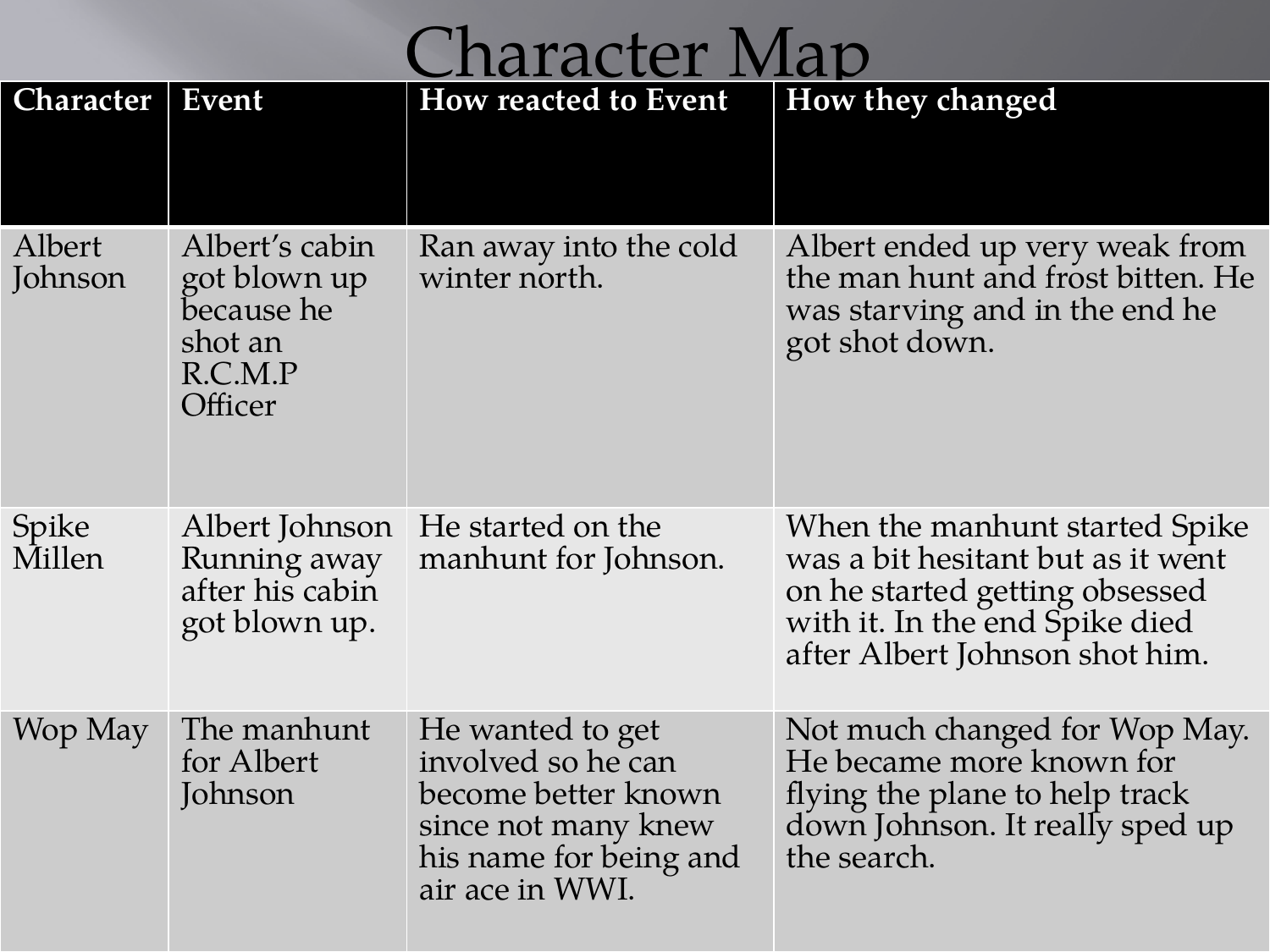

Character Map

| Character | Event | How reacted to Event | How they changed |
| --- | --- | --- | --- |
| Albert Johnson | Albert’s cabin got blown up because he shot an R.C.M.P Officer | Ran away into the cold winter north. | Albert ended up very weak from the man hunt and frost bitten. He was starving and in the end he got shot down. |
| Spike Millen | Albert Johnson Running away after his cabin got blown up. | He started on the manhunt for Johnson. | When the manhunt started Spike was a bit hesitant but as it went on he started getting obsessed with it. In the end Spike died after Albert Johnson shot him. |
| Wop May | The manhunt for Albert Johnson | He wanted to get involved so he can become better known since not many knew his name for being and air ace in WWI. | Not much changed for Wop May. He became more known for flying the plane to help track down Johnson. It really sped up the search. |